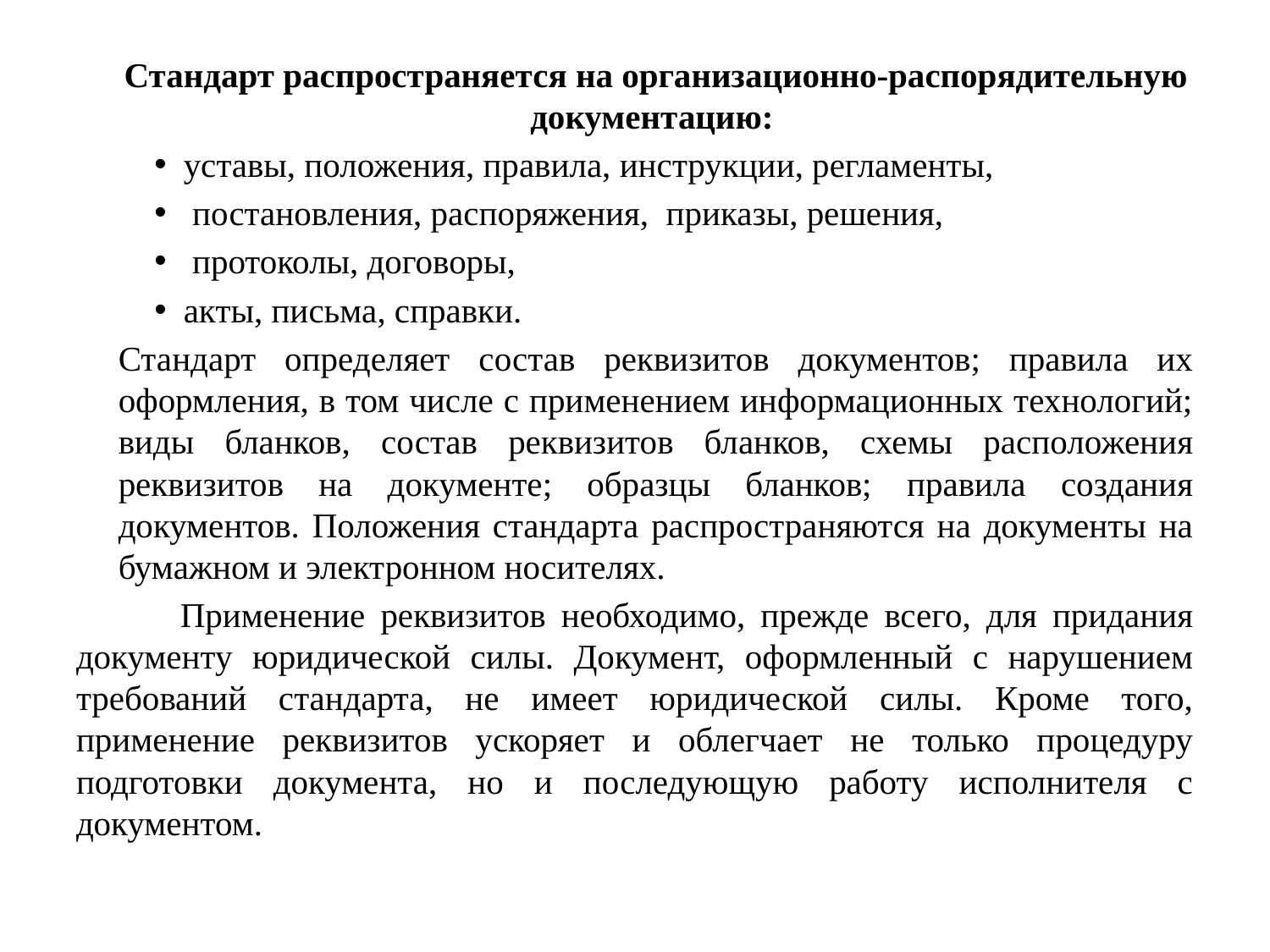

Стандарт распространяется на организационно-распорядительную документацию:
уставы, положения, правила, инструкции, регламенты,
 постановления, распоряжения,  приказы, решения,
 протоколы, договоры,
акты, письма, справки.
	Стандарт определяет состав реквизитов документов; правила их оформления, в том числе с применением информационных технологий; виды бланков, состав реквизитов бланков, схемы расположения реквизитов на документе; образцы бланков; правила создания документов. Положения стандарта распространяются на документы на бумажном и электронном носителях.
	Применение реквизитов необходимо, прежде всего, для придания документу юридической силы. Документ, оформленный с нарушением требований стандарта, не имеет юридической силы. Кроме того, применение реквизитов ускоряет и облегчает не только процедуру подготовки документа, но и последующую работу исполнителя с документом.